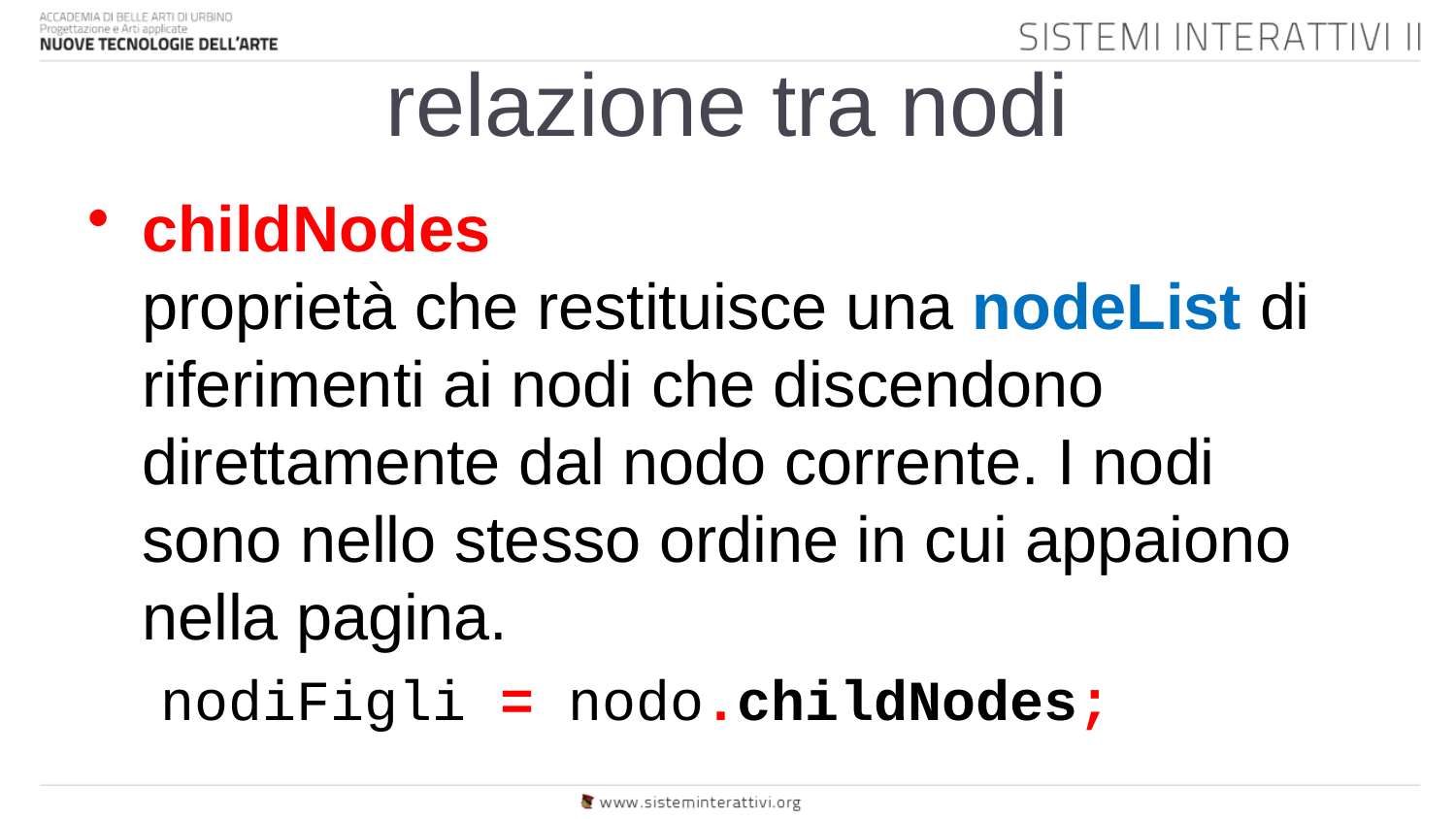

# relazione tra nodi
childNodes
proprietà che restituisce una nodeList di riferimenti ai nodi che discendono direttamente dal nodo corrente. I nodi sono nello stesso ordine in cui appaiono nella pagina.
nodiFigli = nodo.childNodes;